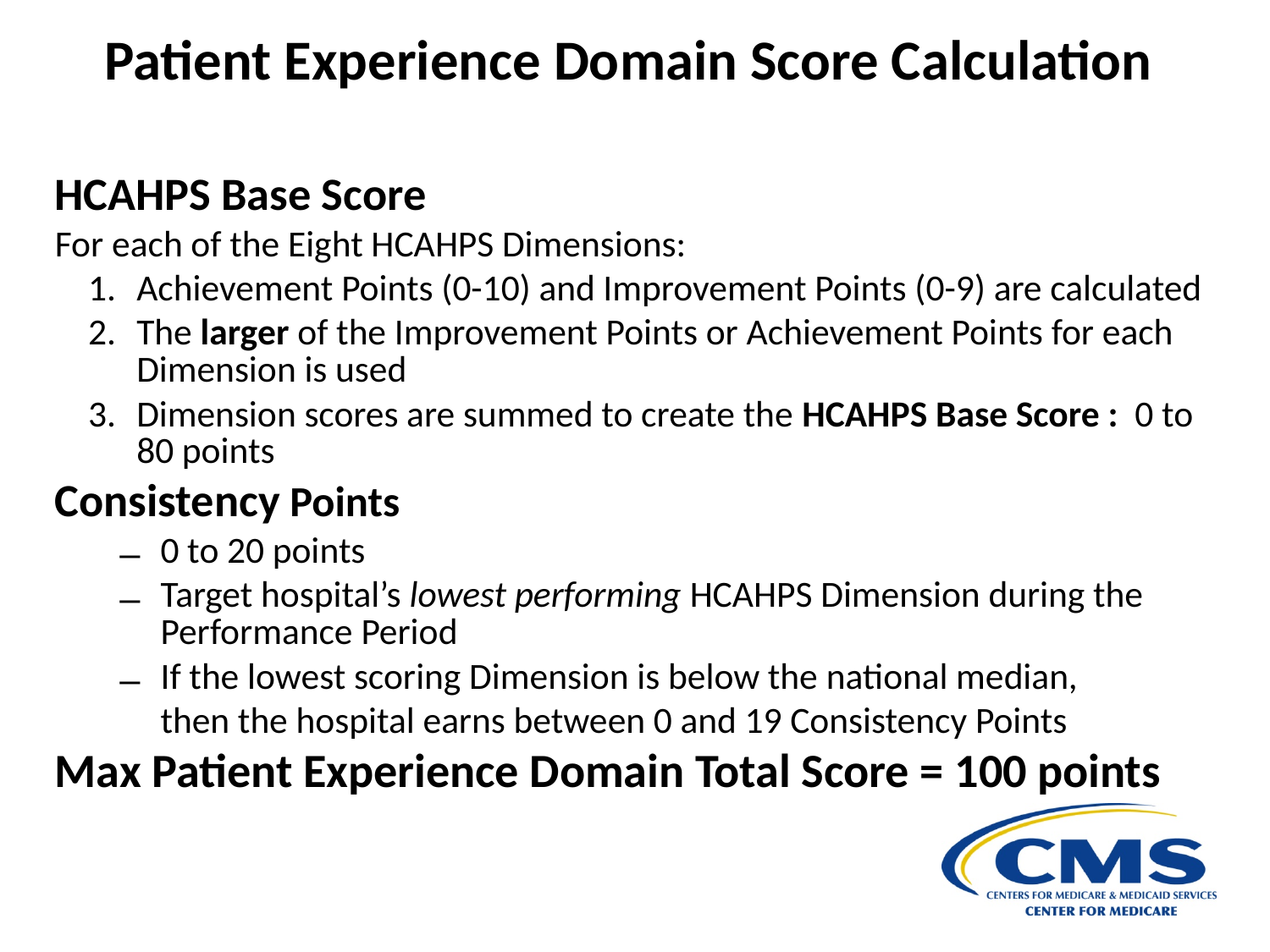

Patient Experience Domain Score Calculation
HCAHPS Base Score
For each of the Eight HCAHPS Dimensions:
Achievement Points (0-10) and Improvement Points (0-9) are calculated
The larger of the Improvement Points or Achievement Points for each Dimension is used
Dimension scores are summed to create the HCAHPS Base Score :  0 to 80 points
Consistency Points
0 to 20 points
Target hospital’s lowest performing HCAHPS Dimension during the Performance Period
If the lowest scoring Dimension is below the national median,
	then the hospital earns between 0 and 19 Consistency Points
Max Patient Experience Domain Total Score = 100 points